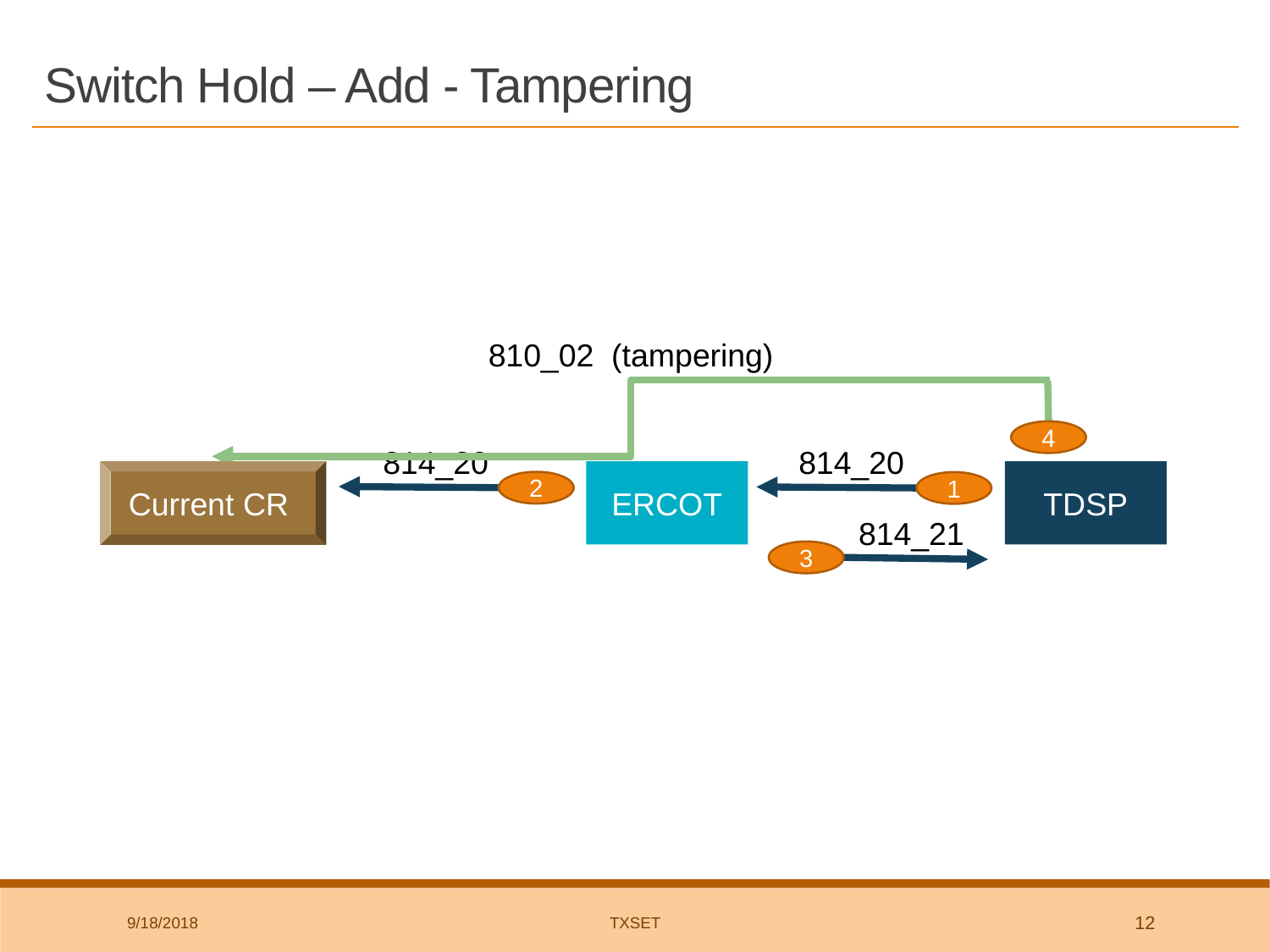

# Switch Hold – Add - Tampering

810_02  (tampering)
4
814_20
2
814_20
1

Current CR
ERCOT
TDSP
814_21
3
9/18/2018
TxSET
12